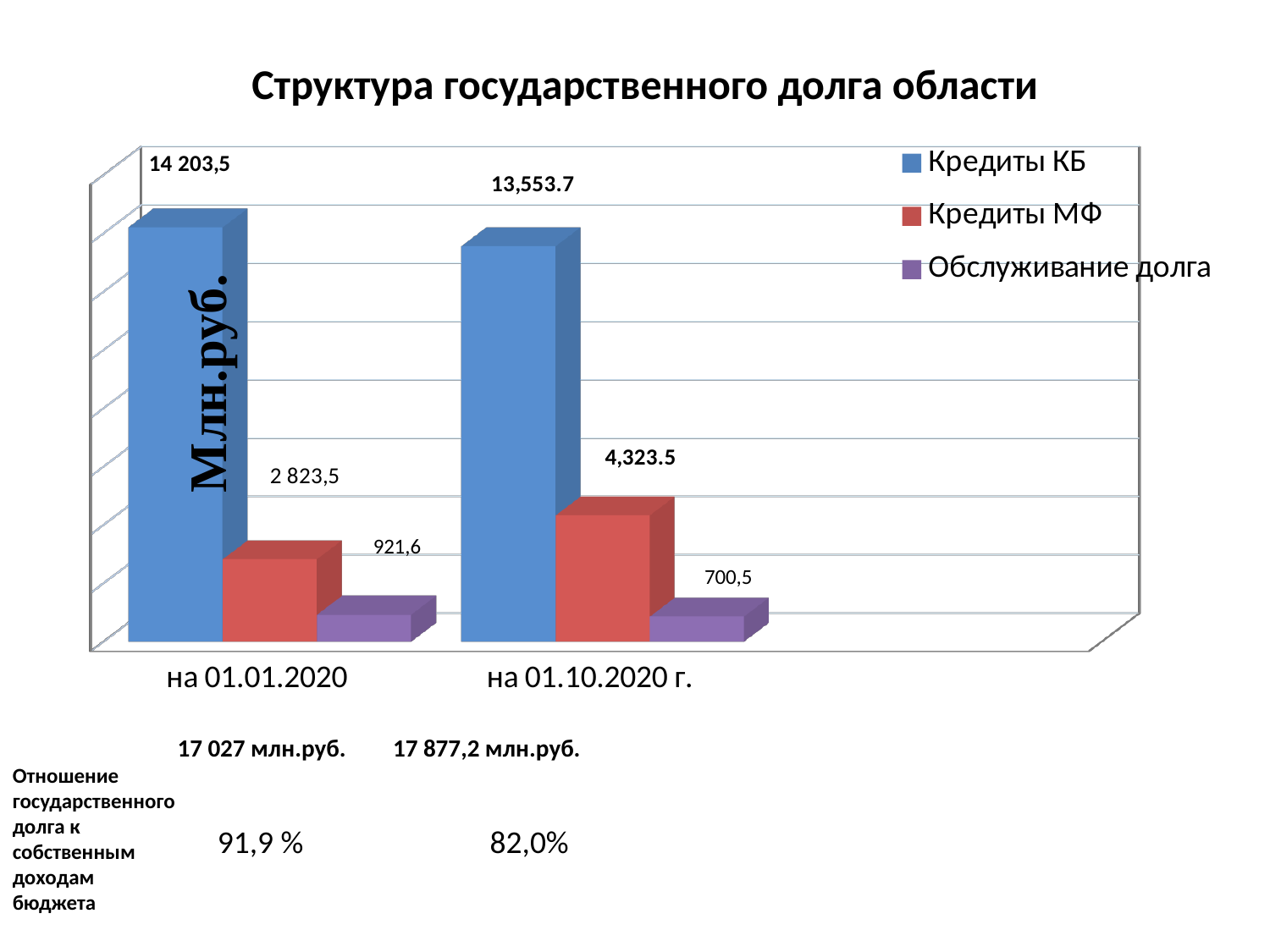

# Структура государственного долга области

[unsupported chart]

17 027 млн.руб.
 17 877,2 млн.руб.
Отношение государственного долга к собственным доходам бюджета
91,9 %                          82,0%